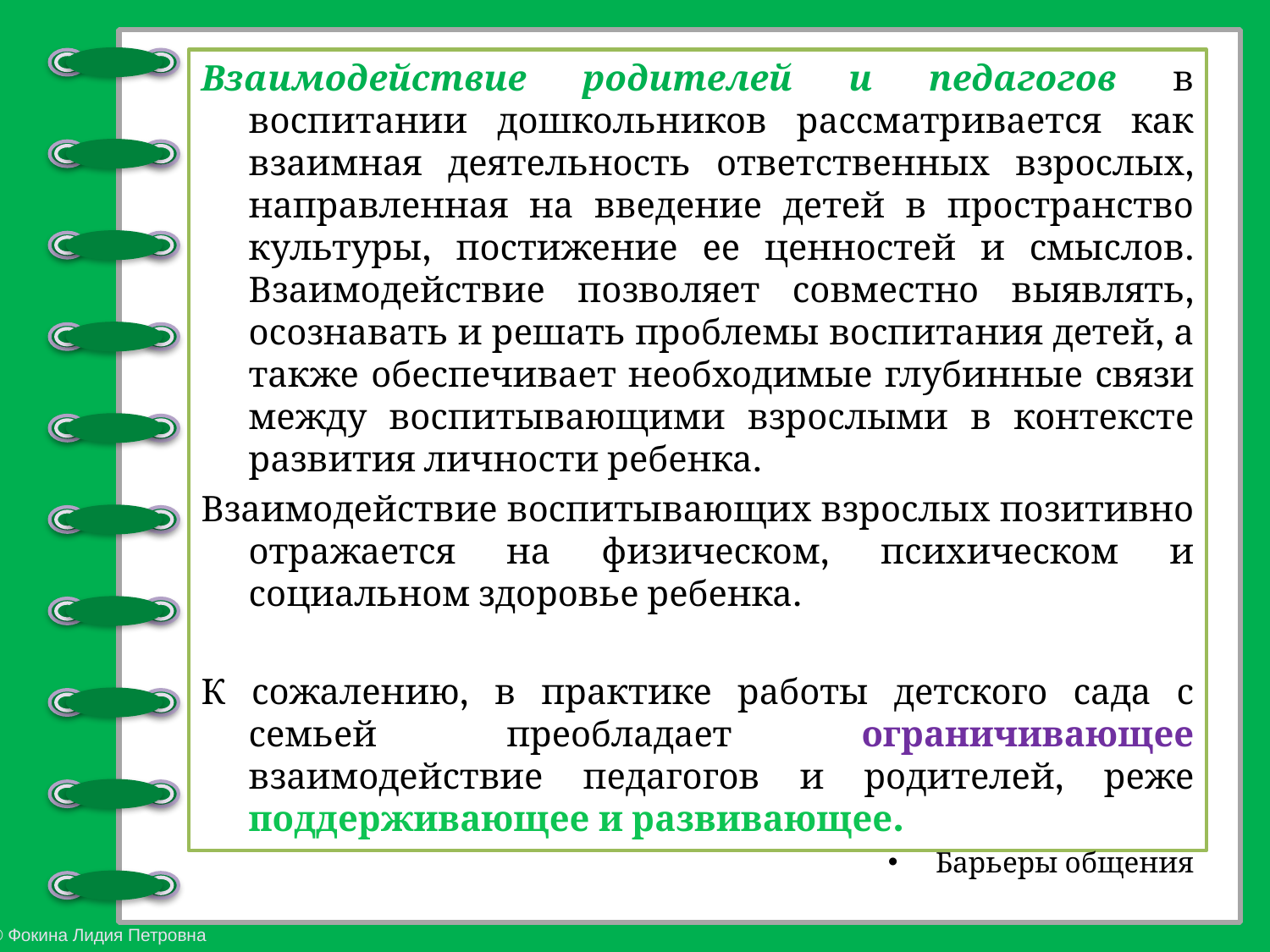

Взаимодействие родителей и педагогов в воспитании дошкольников рассматривается как взаимная деятельность ответственных взрослых, направленная на введение детей в пространство культуры, постижение ее ценностей и смыслов. Взаимодействие позволяет совместно выявлять, осознавать и решать проблемы воспитания детей, а также обеспечивает необходимые глубинные связи между воспитывающими взрослыми в контексте развития личности ребенка.
Взаимодействие воспитывающих взрослых позитивно отражается на физическом, психическом и социальном здоровье ребенка.

К сожалению, в практике работы детского сада с семьей преобладает ограничивающее взаимодействие педагогов и родителей, реже поддерживающее и развивающее.
Барьеры общения